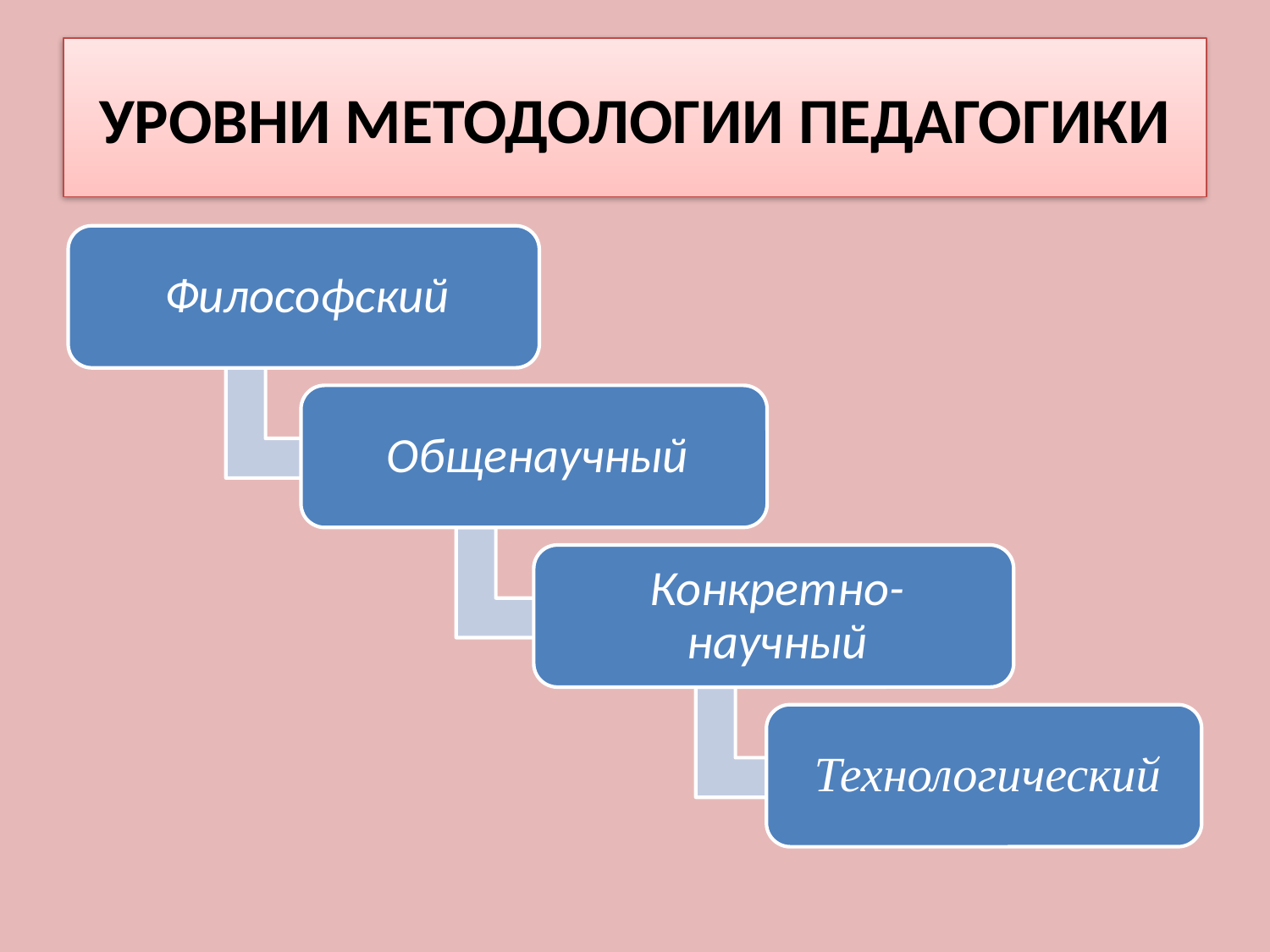

# УРОВНИ МЕТОДОЛОГИИ ПЕДАГОГИКИ
Философский
Общенаучный
Конкретно-научный
Технологический